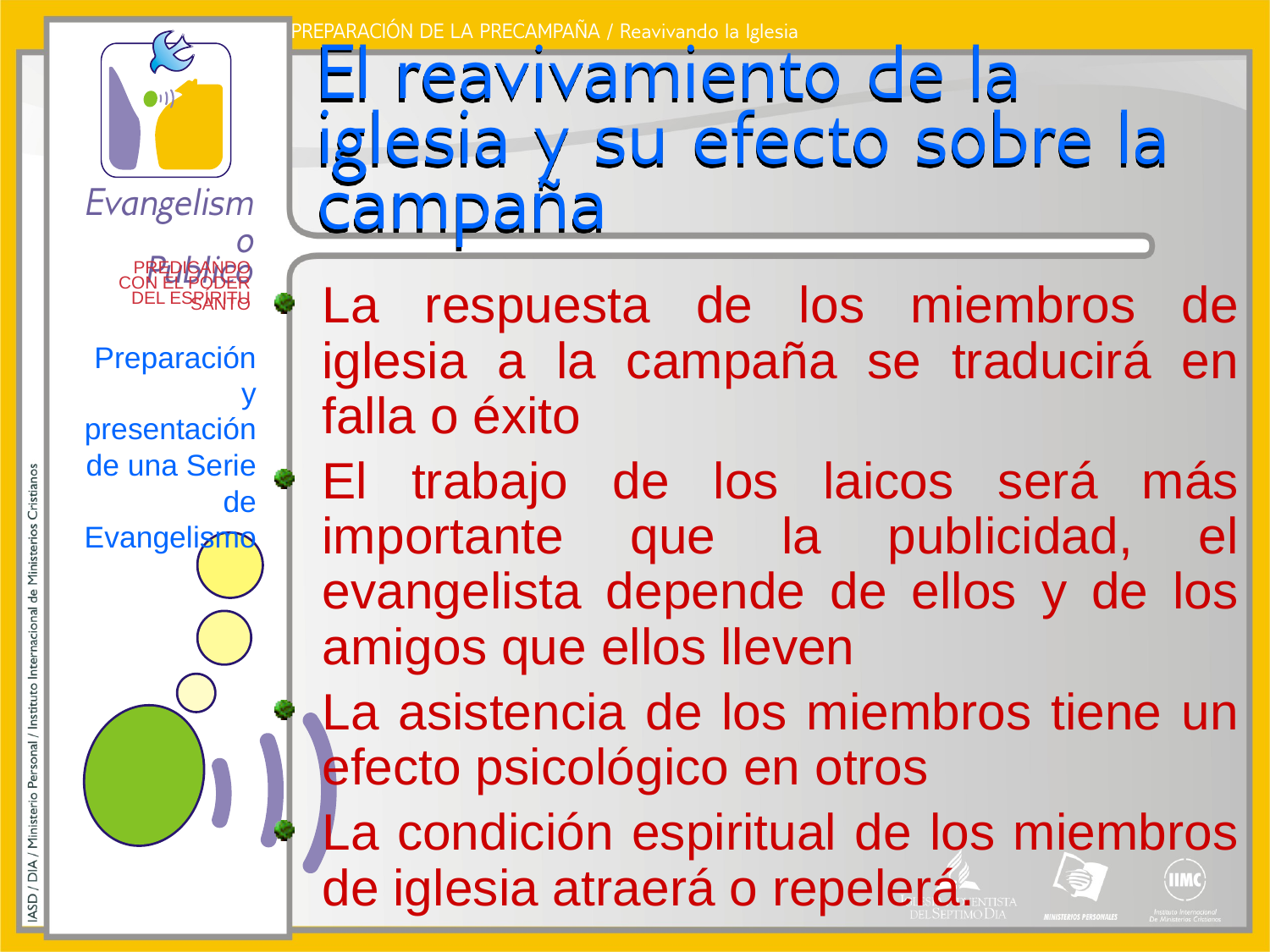

PREPARACIÓN DE LA PRECAMPAÑA / Reavivando la Iglesia
# El reavivamiento de la iglesia y su efecto sobre la campaña
La respuesta de los miembros de iglesia a la campaña se traducirá en falla o éxito
El trabajo de los laicos será más importante que la publicidad, el evangelista depende de ellos y de los amigos que ellos lleven
La asistencia de los miembros tiene un efecto psicológico en otros
La condición espiritual de los miembros de iglesia atraerá o repelerá.